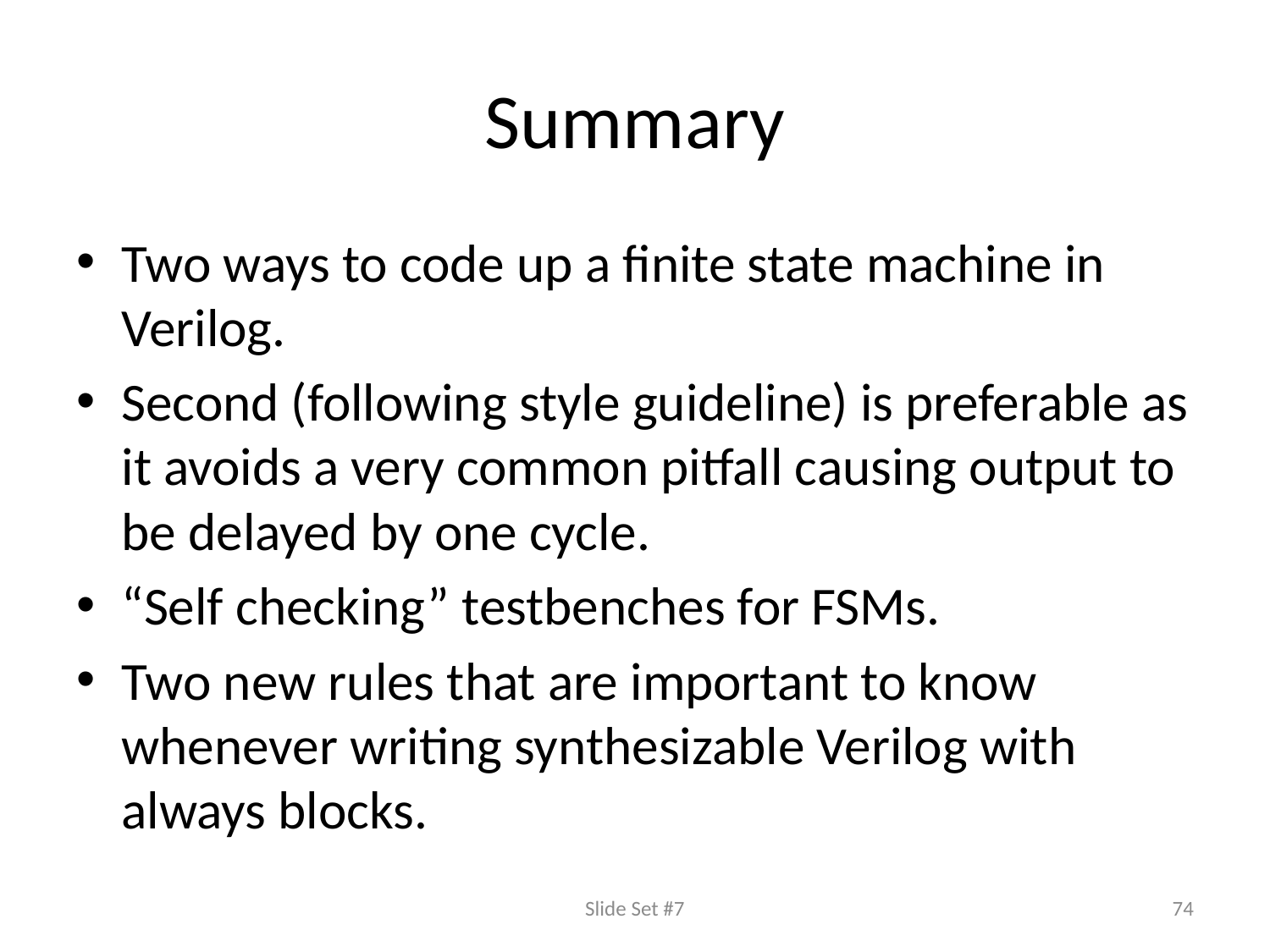

# Summary
Two ways to code up a finite state machine in Verilog.
Second (following style guideline) is preferable as it avoids a very common pitfall causing output to be delayed by one cycle.
“Self checking” testbenches for FSMs.
Two new rules that are important to know whenever writing synthesizable Verilog with always blocks.

Slide Set #7
74